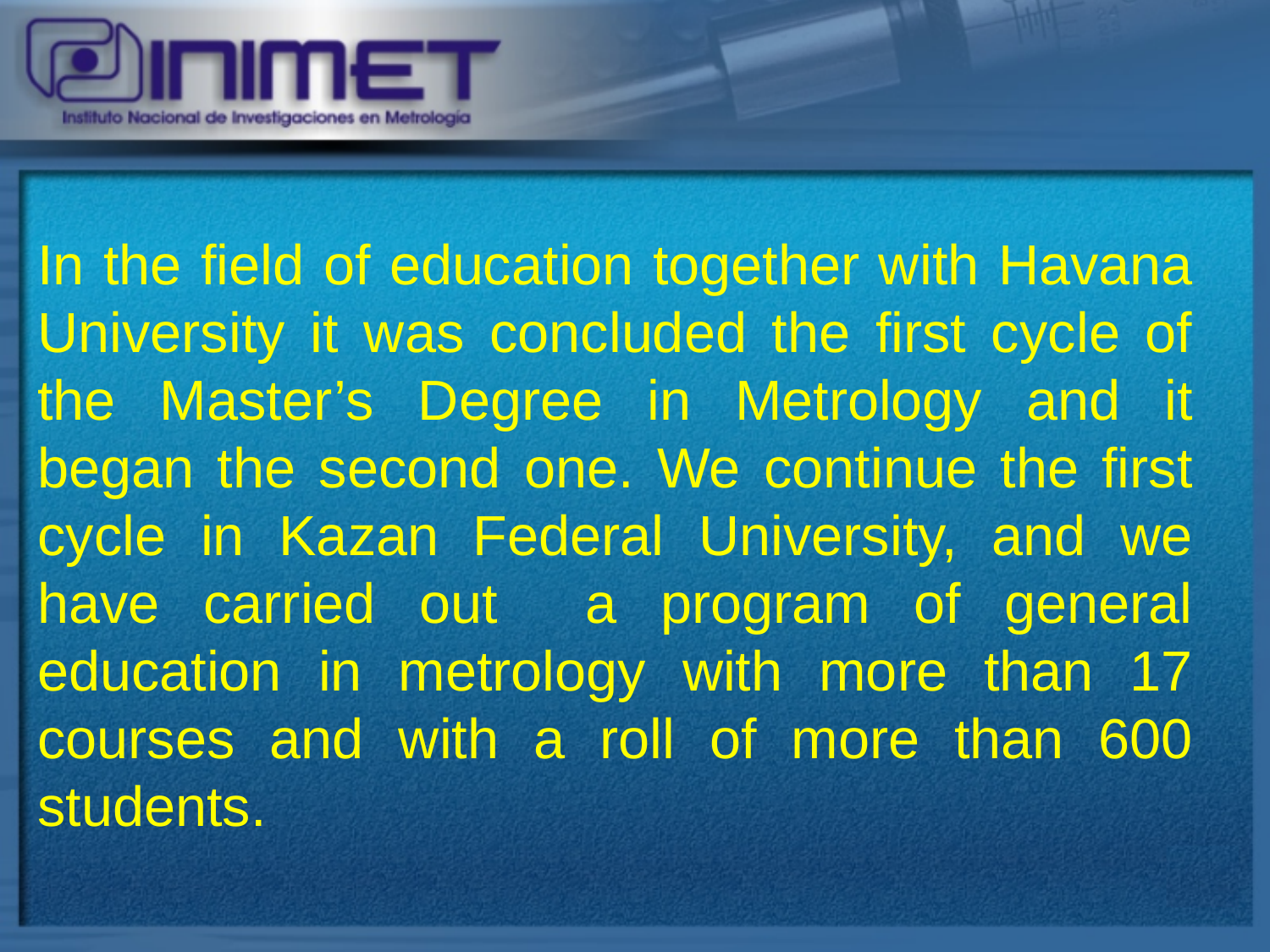

#
In the field of education together with Havana University it was concluded the first cycle of the Master’s Degree in Metrology and it began the second one. We continue the first cycle in Kazan Federal University, and we have carried out  a program of general education in metrology with more than 17 courses and with a roll of more than 600 students.